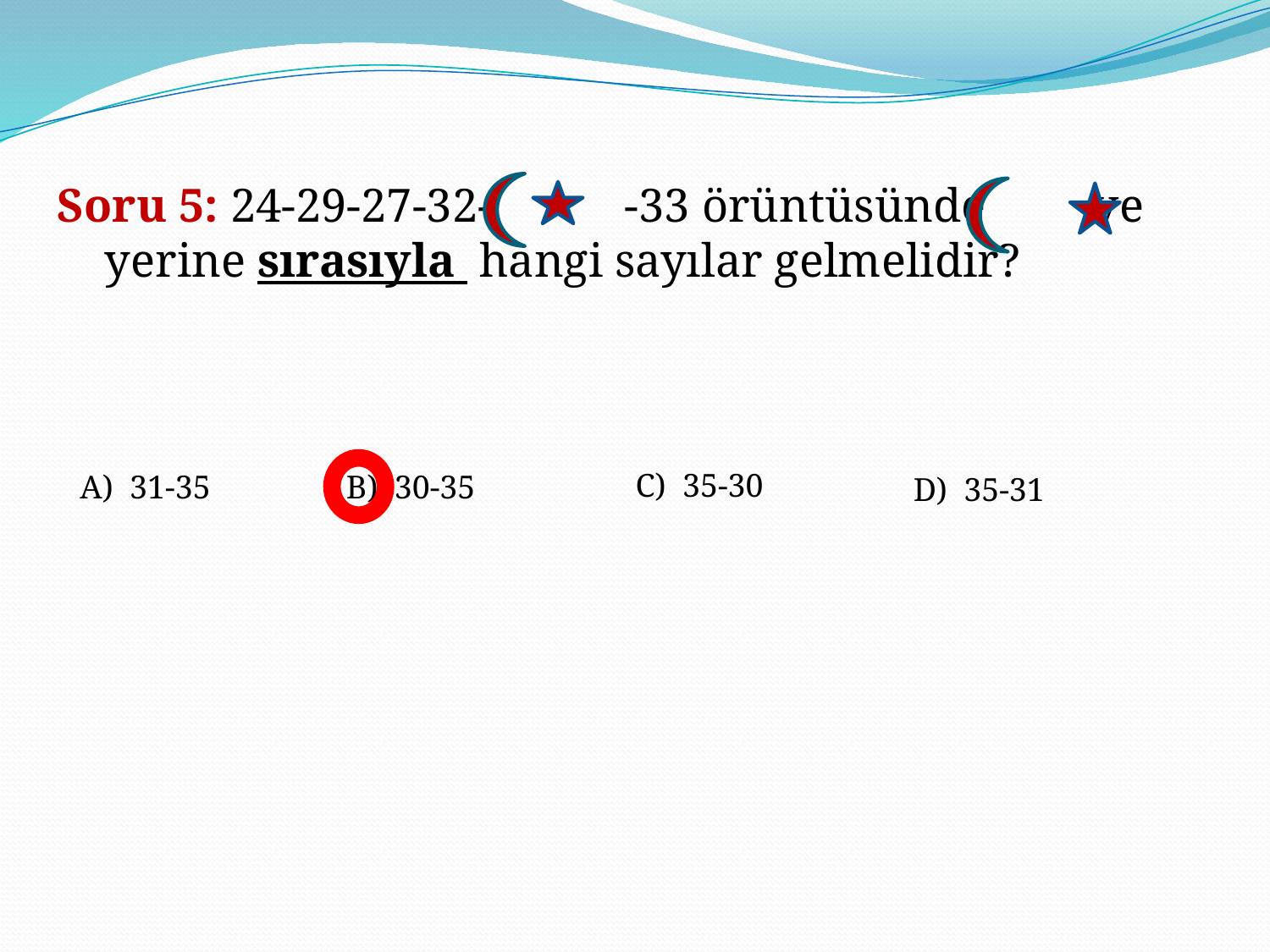

Soru 5: 24-29-27-32-     -     -33 örüntüsünde         ve        yerine sırasıyla  hangi sayılar gelmelidir?

C)  35-30
A)  31-35
B)  30-35
D)  35-31